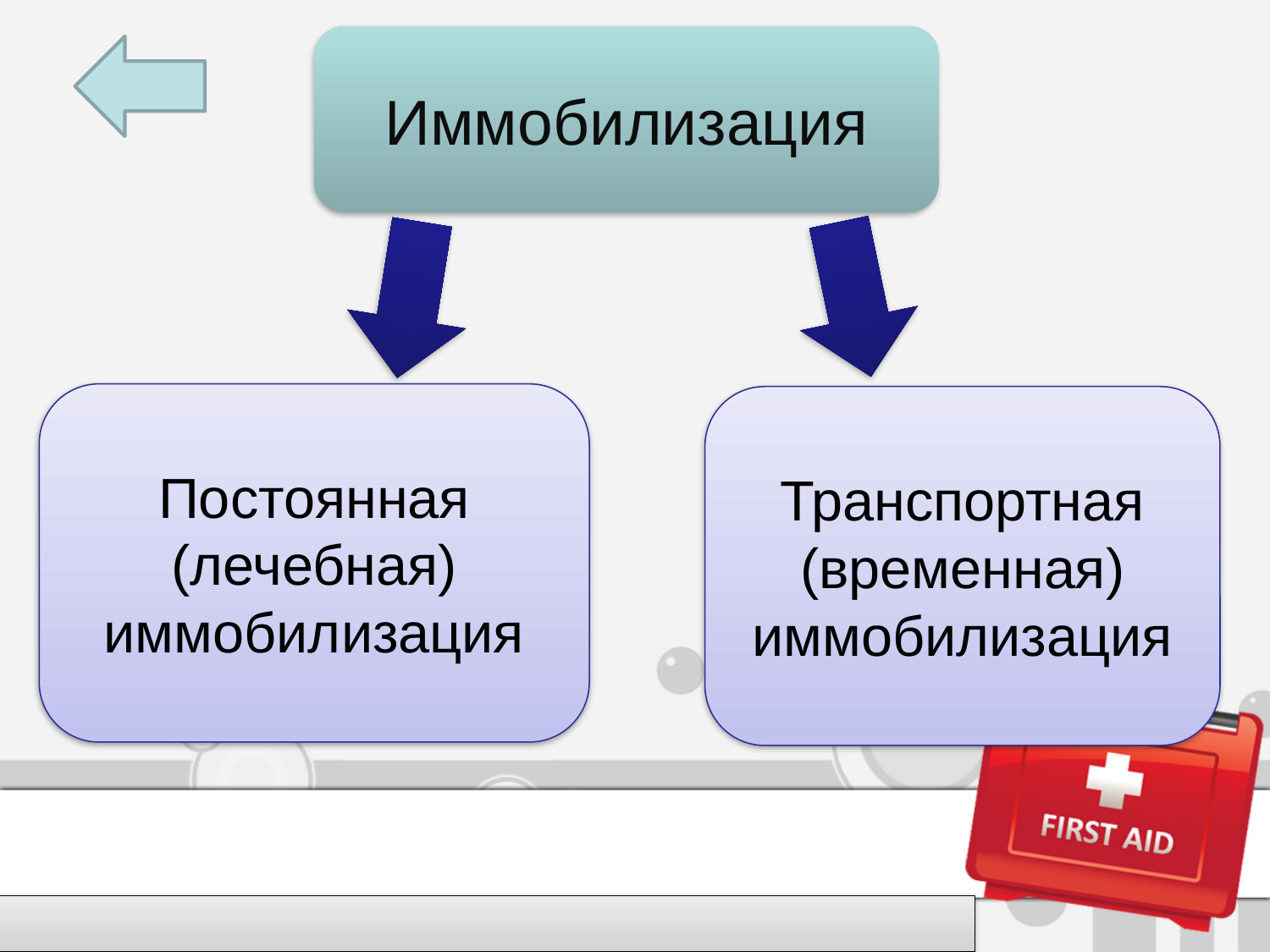

Иммобилизация

#

Постоянная (лечебная) иммобилизация
Транспортная (временная) иммобилизация